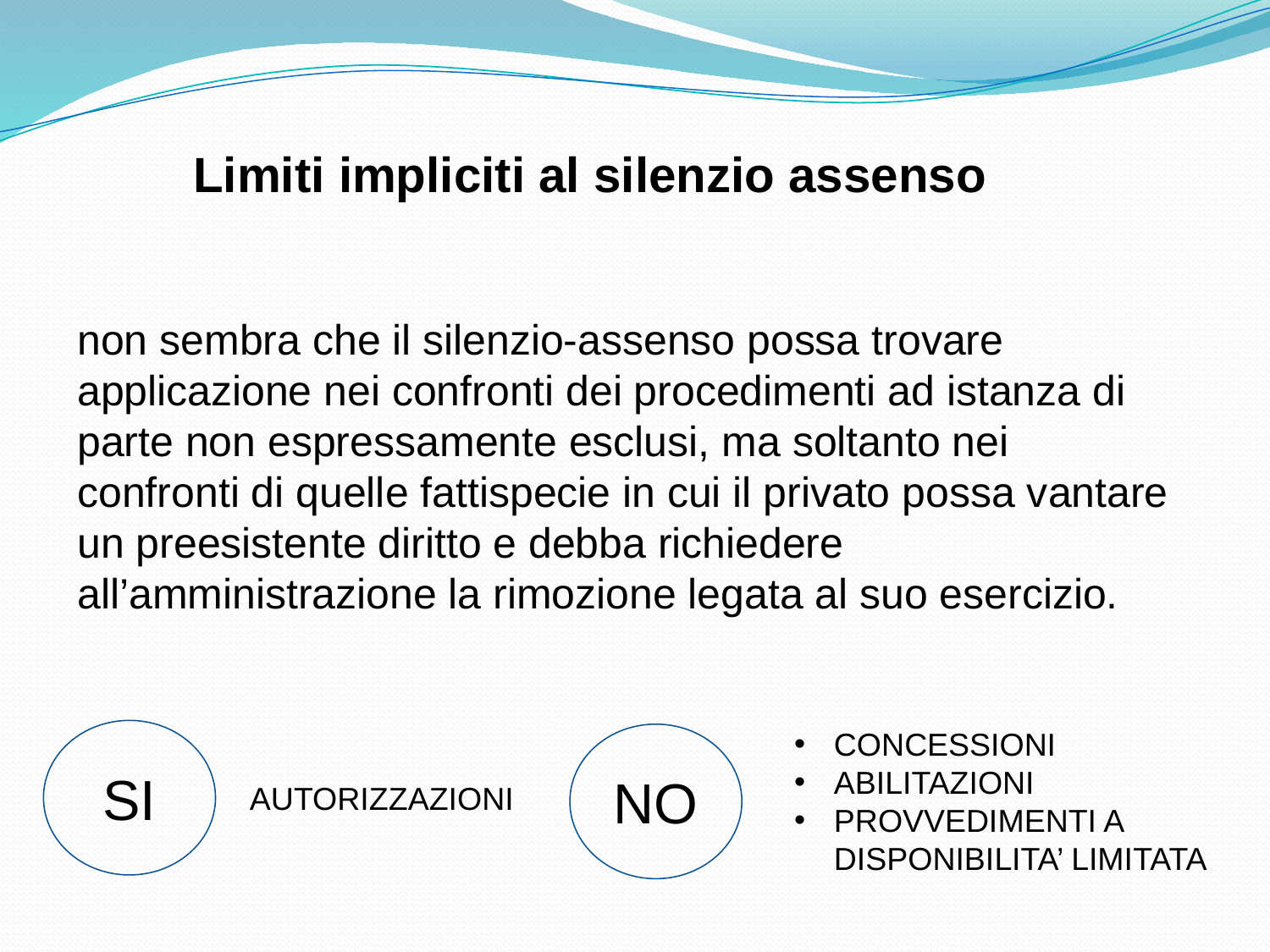

Limiti impliciti al silenzio assenso
non sembra che il silenzio-assenso possa trovare applicazione nei confronti dei procedimenti ad istanza di parte non espressamente esclusi, ma soltanto nei confronti di quelle fattispecie in cui il privato possa vantare un preesistente diritto e debba richiedere all’amministrazione la rimozione legata al suo esercizio.
CONCESSIONI
ABILITAZIONI
PROVVEDIMENTI A DISPONIBILITA’ LIMITATA
SI
NO
AUTORIZZAZIONI